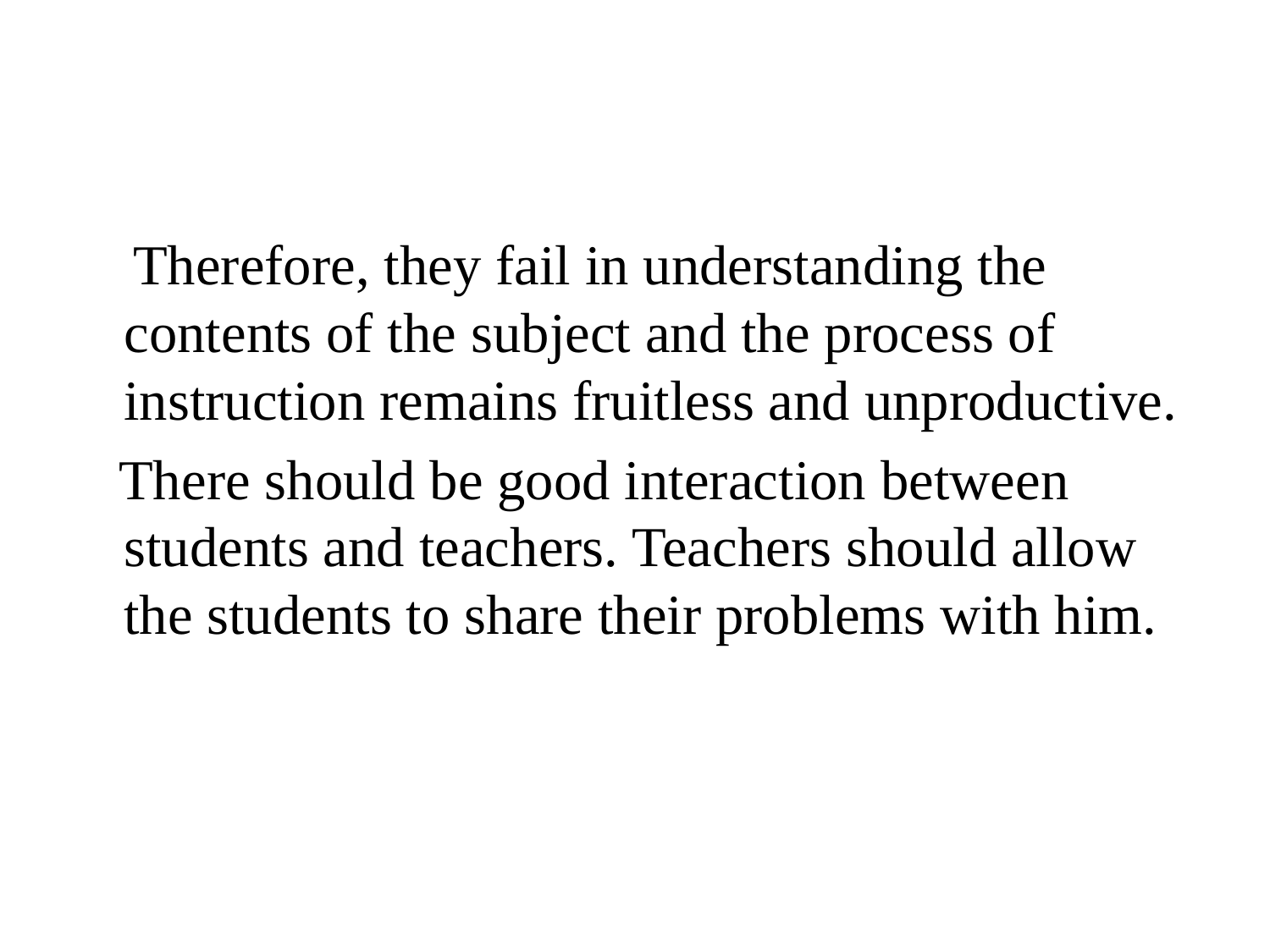

#
    Therefore, they fail in understanding the contents of the subject and the process of instruction remains fruitless and unproductive.
   There should be good interaction between students and teachers. Teachers should allow the students to share their problems with him.